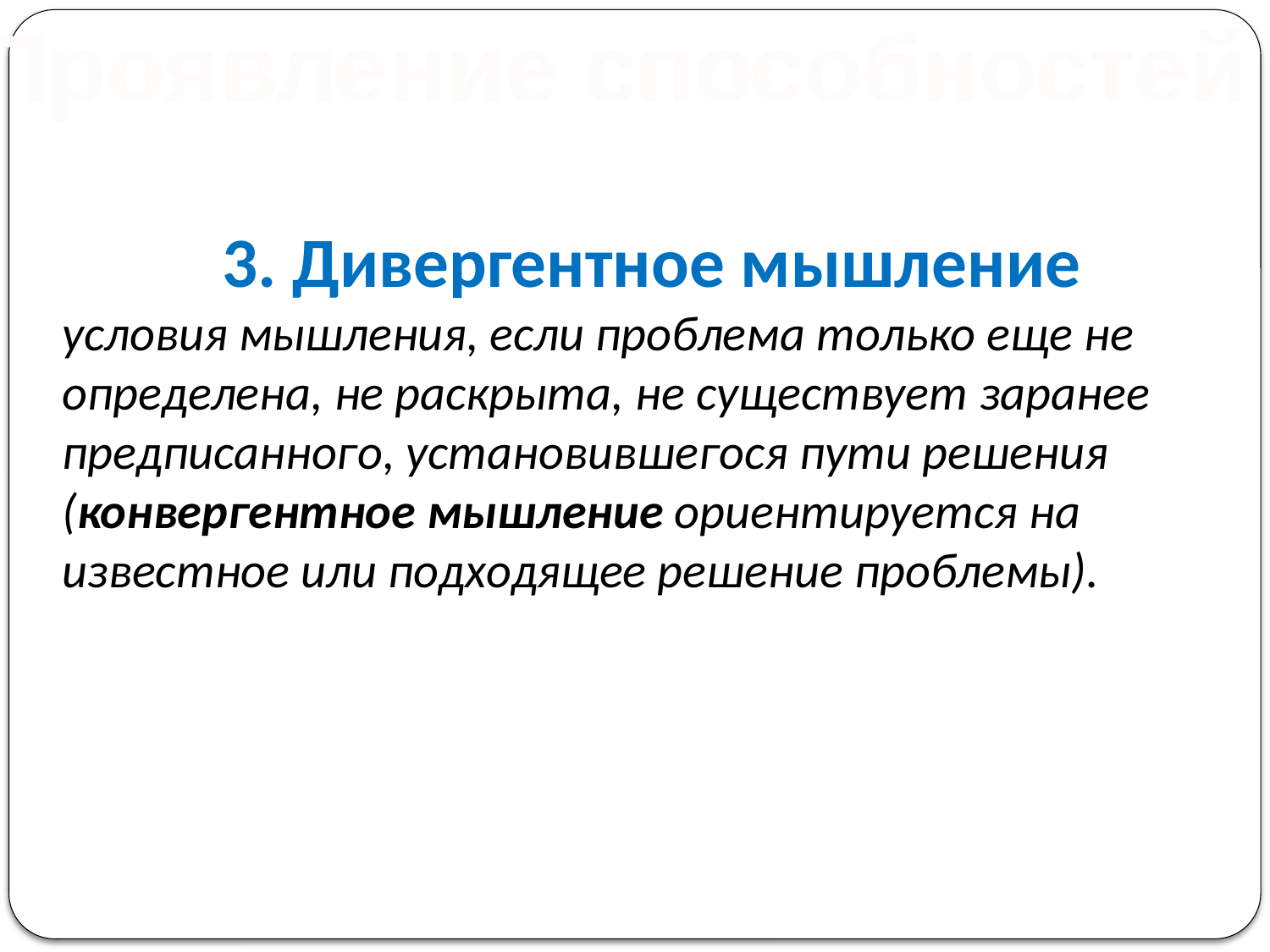

Проявление способностей
3. Дивергентное мышление
условия мышления, если проблема только еще не определена, не раскрыта, не существует заранее предписанного, установившегося пути решения (конвергентное мышление ориентируется на известное или подходящее решение проблемы).